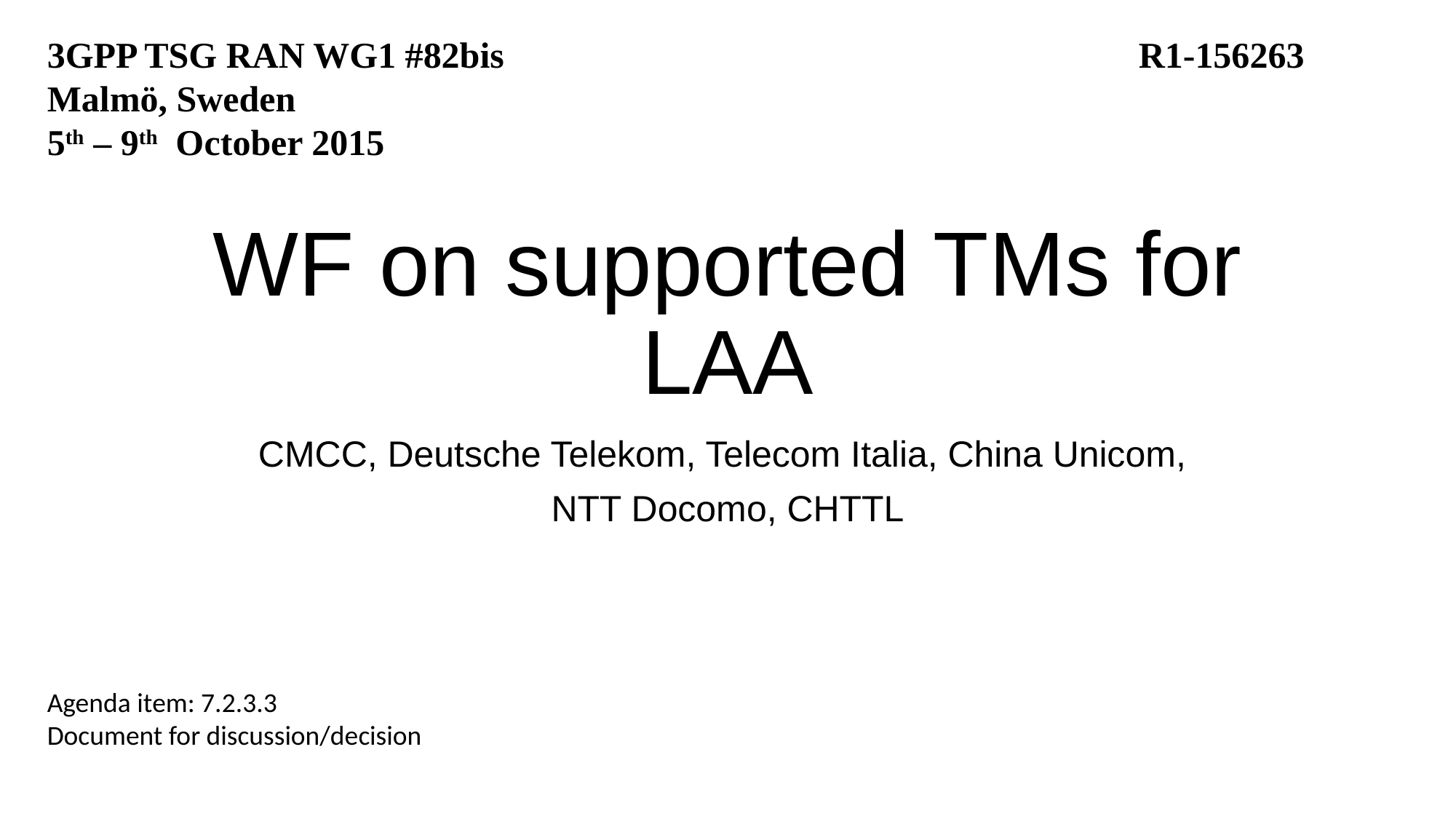

3GPP TSG RAN WG1 #82bis				        		R1-156263
Malmö, Sweden
5th – 9th  October 2015
# WF on supported TMs for LAA
CMCC, Deutsche Telekom, Telecom Italia, China Unicom,
NTT Docomo, CHTTL
Agenda item: 7.2.3.3
Document for discussion/decision